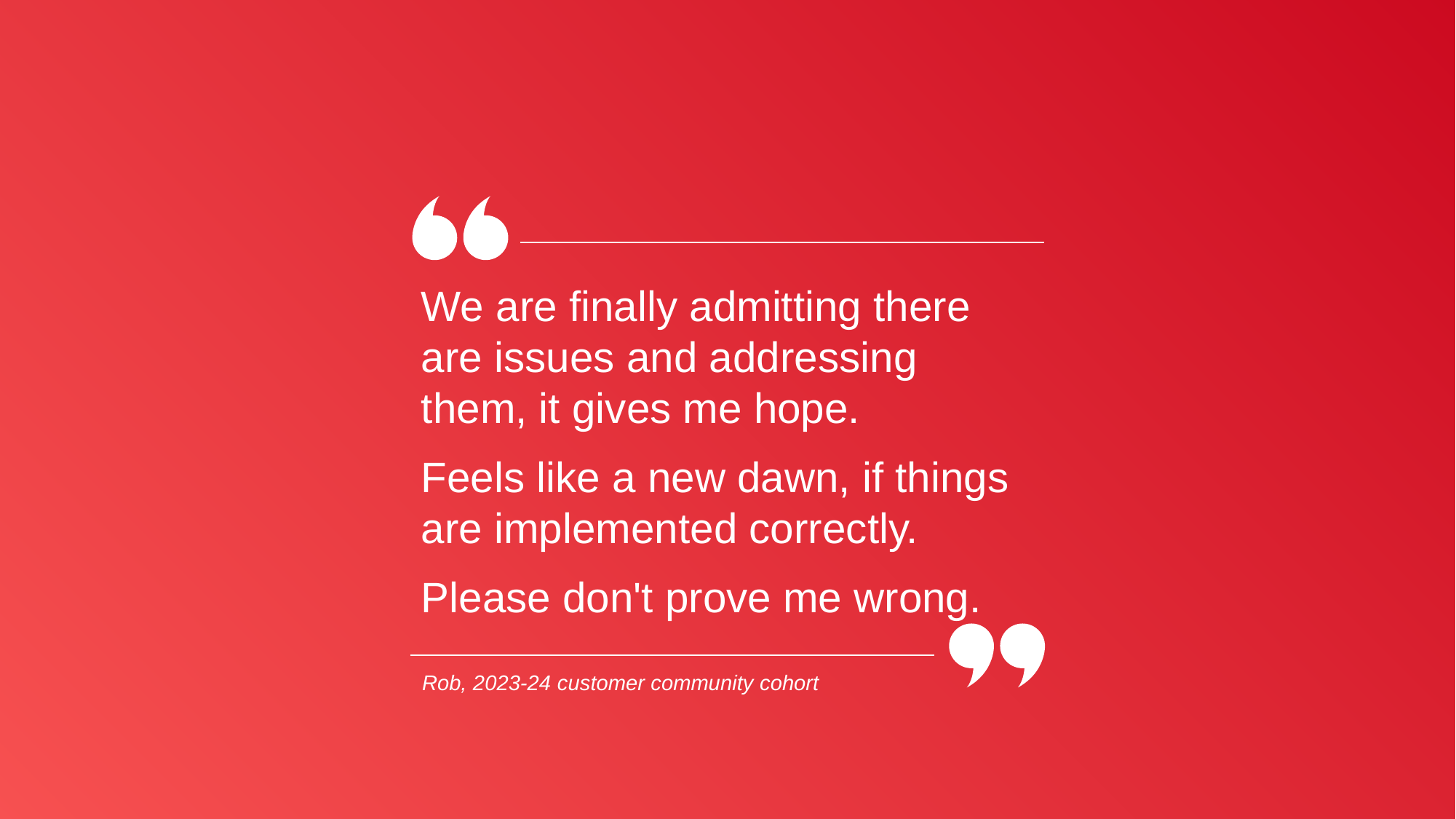

We are finally admitting there are issues and addressing them, it gives me hope.
Feels like a new dawn, if things are implemented correctly.
Please don't prove me wrong.
Rob, 2023-24 customer community cohort